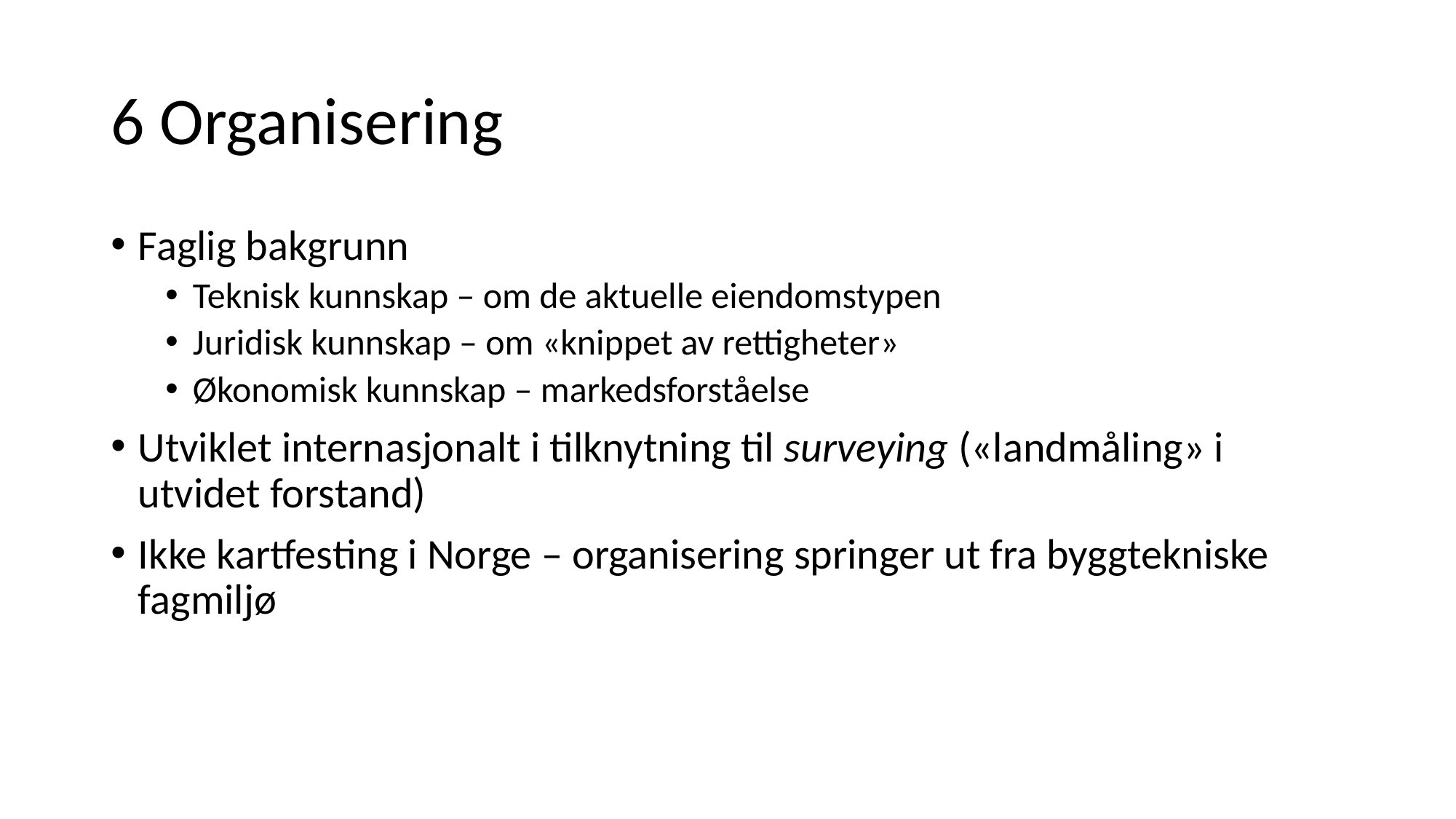

# 6 Organisering
Faglig bakgrunn
Teknisk kunnskap – om de aktuelle eiendomstypen
Juridisk kunnskap – om «knippet av rettigheter»
Økonomisk kunnskap – markedsforståelse
Utviklet internasjonalt i tilknytning til surveying («landmåling» i utvidet forstand)
Ikke kartfesting i Norge – organisering springer ut fra byggtekniske fagmiljø